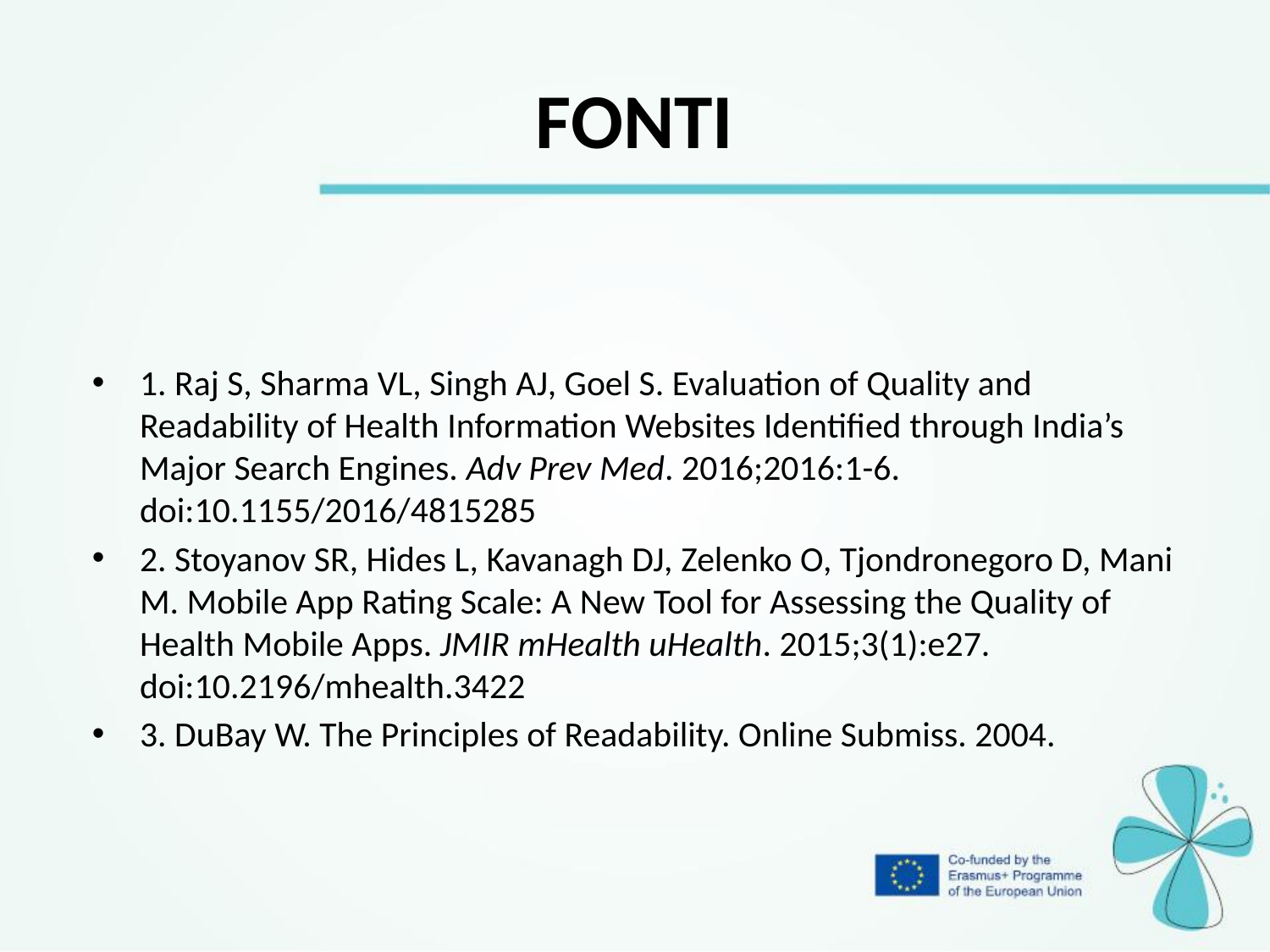

# FONTI
1. Raj S, Sharma VL, Singh AJ, Goel S. Evaluation of Quality and Readability of Health Information Websites Identified through India’s Major Search Engines. Adv Prev Med. 2016;2016:1-6. doi:10.1155/2016/4815285
2. Stoyanov SR, Hides L, Kavanagh DJ, Zelenko O, Tjondronegoro D, Mani M. Mobile App Rating Scale: A New Tool for Assessing the Quality of Health Mobile Apps. JMIR mHealth uHealth. 2015;3(1):e27. doi:10.2196/mhealth.3422
3. DuBay W. The Principles of Readability. Online Submiss. 2004.